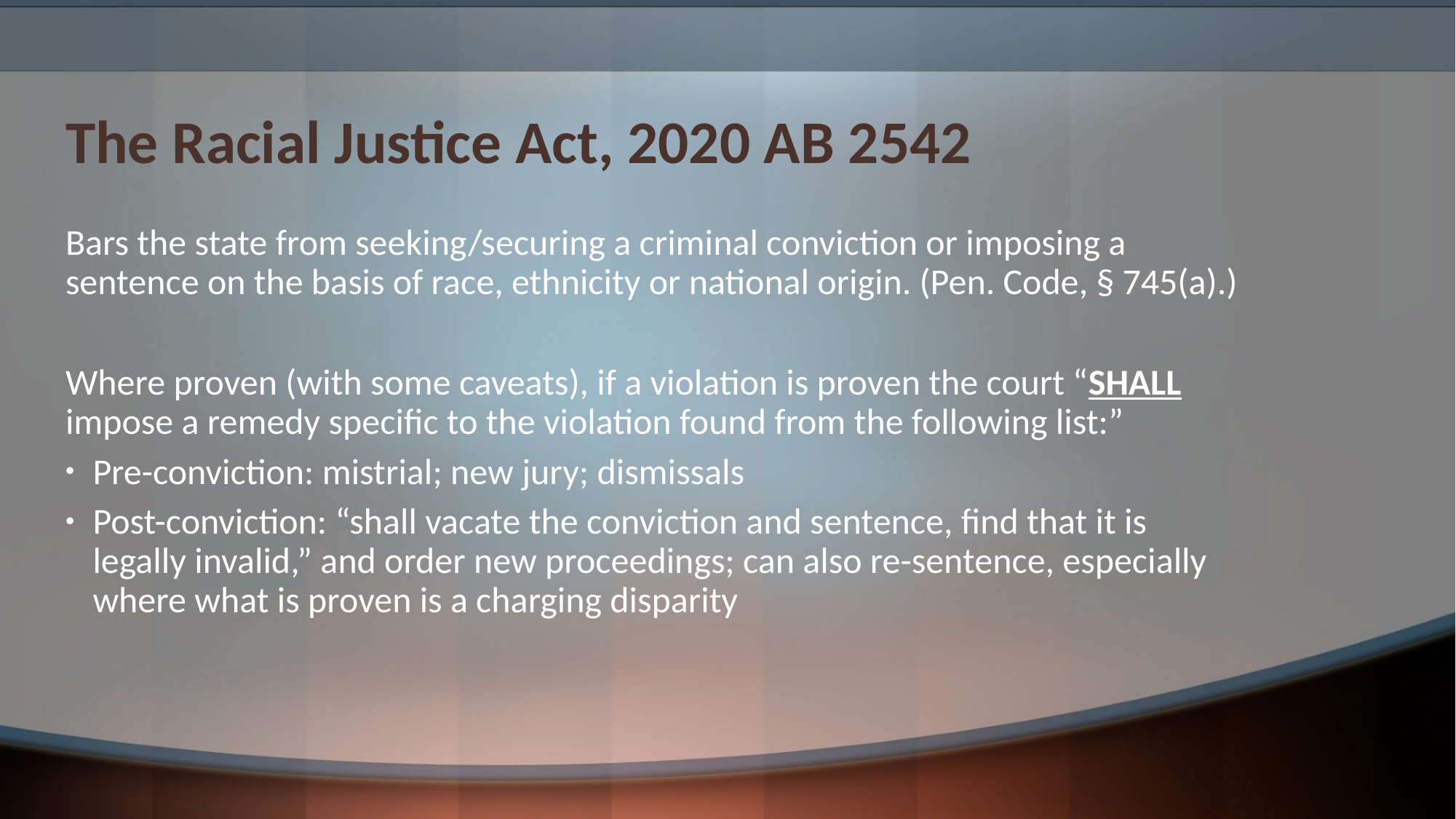

# The Racial Justice Act, 2020 AB 2542
Bars the state from seeking/securing a criminal conviction or imposing a sentence on the basis of race, ethnicity or national origin. (Pen. Code, § 745(a).)

Where proven (with some caveats), if a violation is proven the court “SHALL impose a remedy specific to the violation found from the following list:”
Pre-conviction: mistrial; new jury; dismissals
Post-conviction: “shall vacate the conviction and sentence, find that it is legally invalid,” and order new proceedings; can also re-sentence, especially where what is proven is a charging disparity